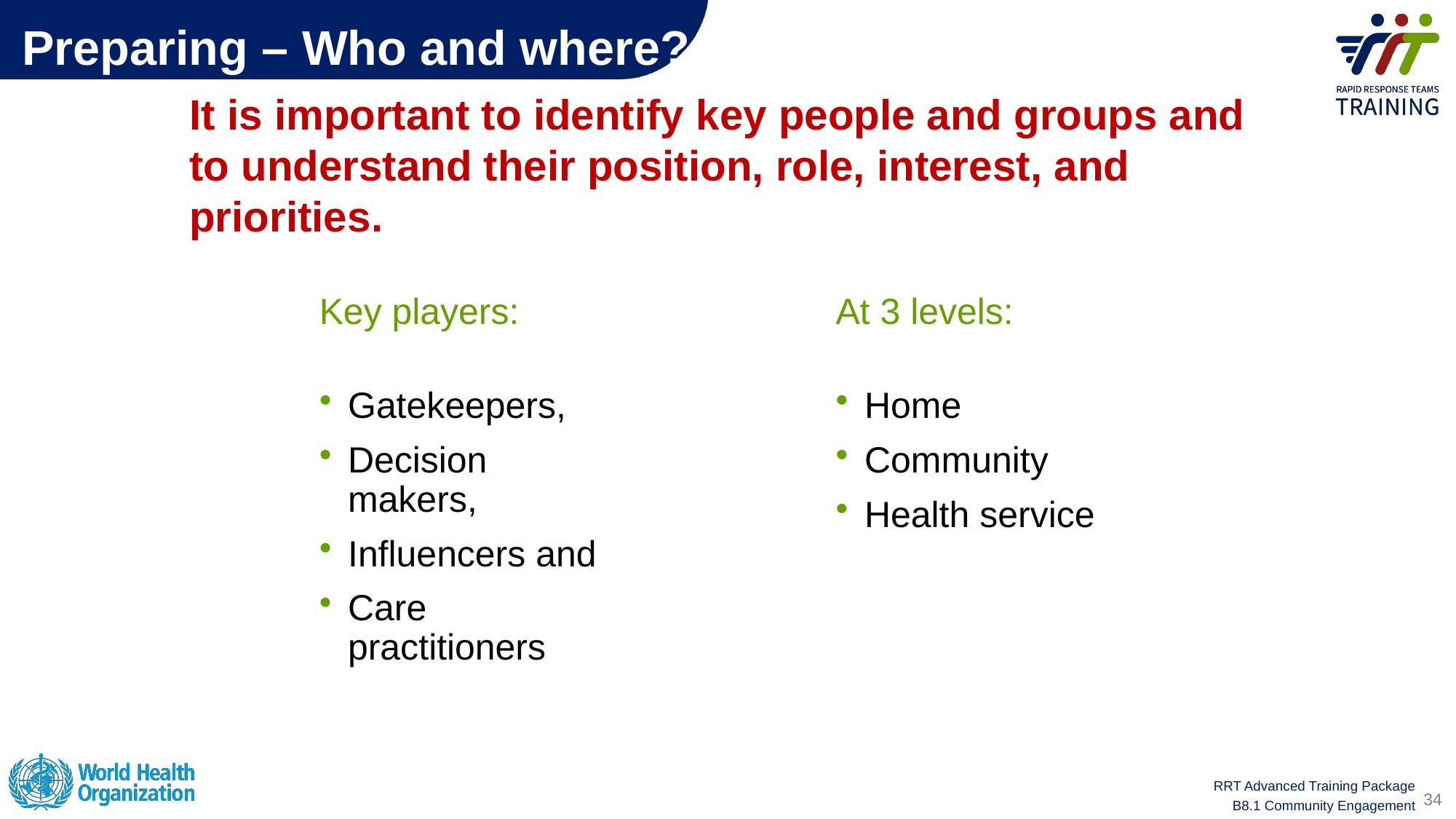

Preparing – Who and where?
It is important to identify key people and groups and to understand their position, role, interest, and priorities.
Key players:

Gatekeepers,
Decision makers,
Influencers and
Care practitioners
At 3 levels:

Home
Community
Health service